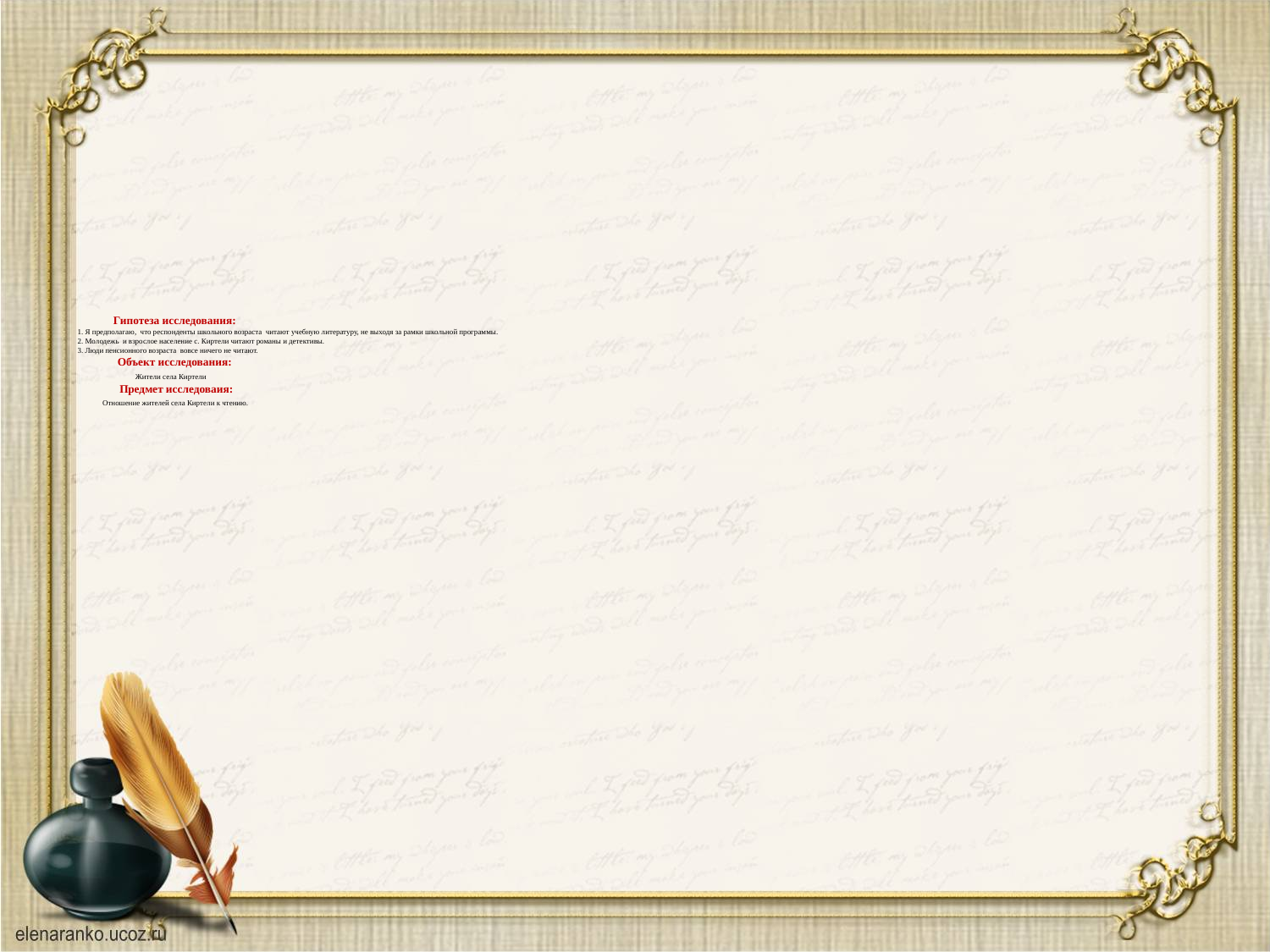

# Гипотеза исследования: 1. Я предполагаю,  что респонденты школьного возраста  читают учебную литературу, не выходя за рамки школьной программы. 2. Молодежь  и взрослое население с. Киртели читают романы и детективы. 3. Люди пенсионного возраста  вовсе ничего не читают. Объект исследования: Жители села Киртели Предмет исследоваия: Отношение жителей села Киртели к чтению.